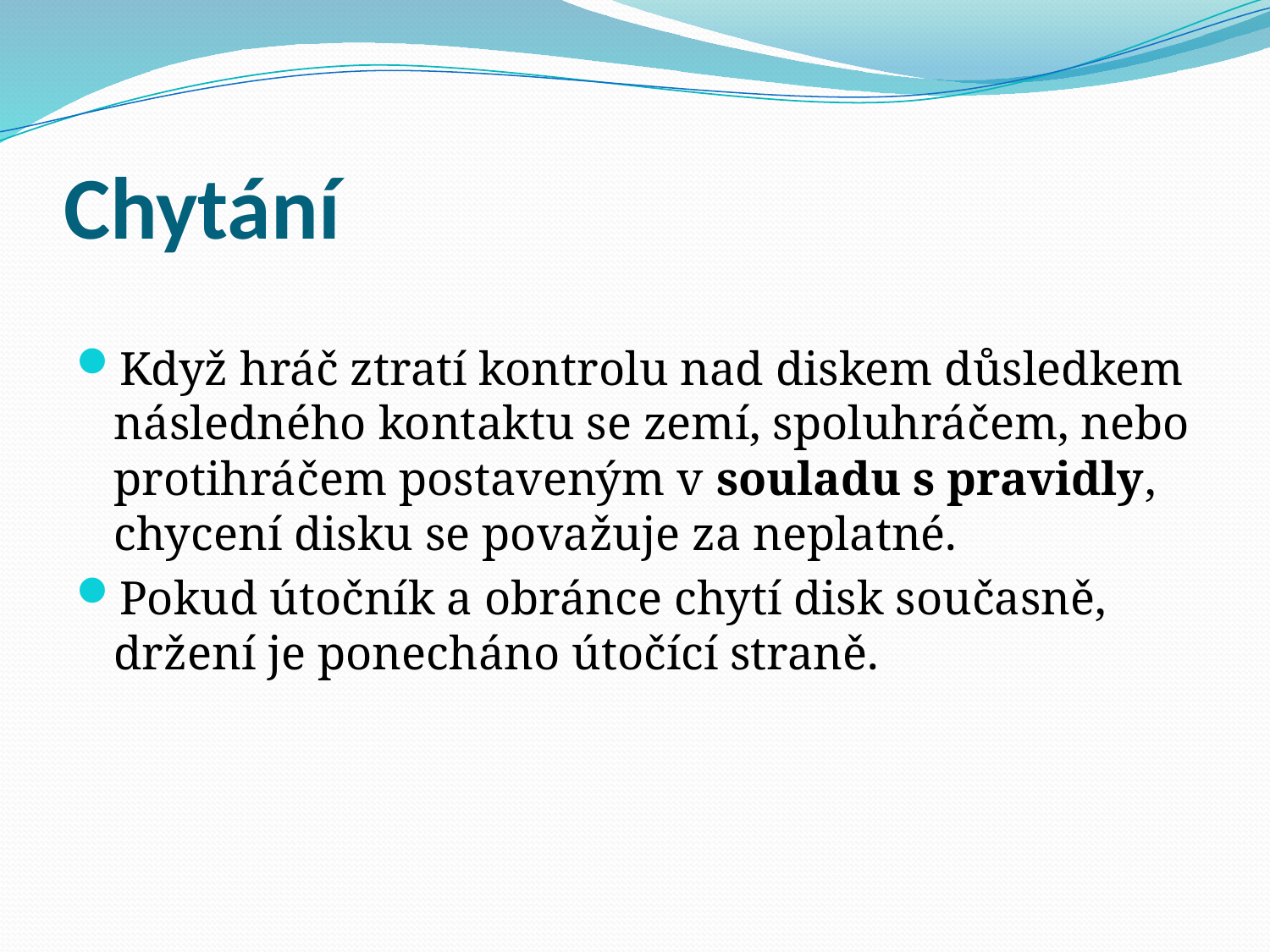

# Chytání

Když hráč ztratí kontrolu nad diskem důsledkem následného kontaktu se zemí, spoluhráčem, nebo protihráčem postaveným v souladu s pravidly, chycení disku se považuje za neplatné.
Pokud útočník a obránce chytí disk současně, držení je ponecháno útočící straně.